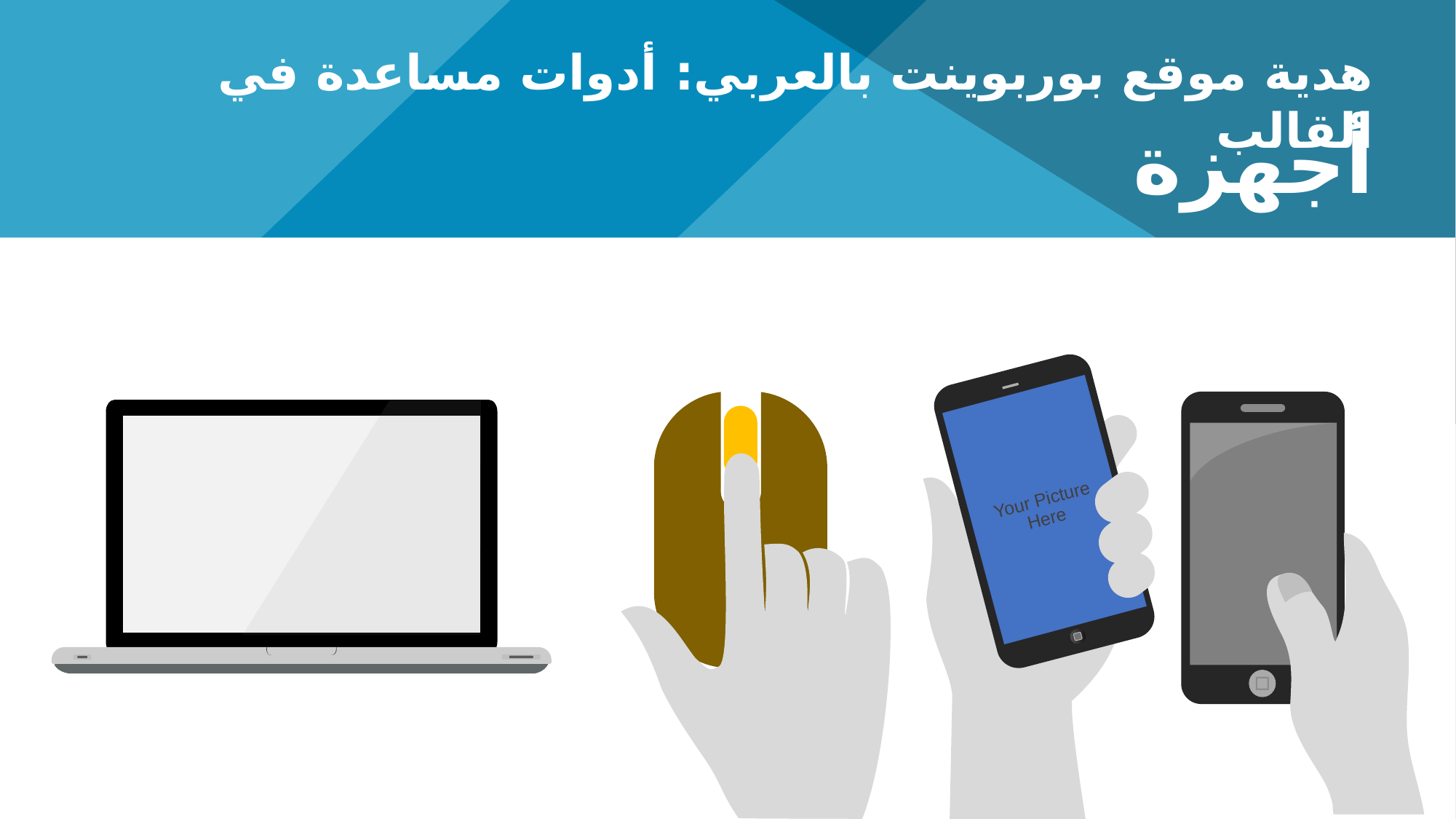

هدية موقع بوربوينت بالعربي: أدوات مساعدة في القالب
أجهزة

Your Picture Here